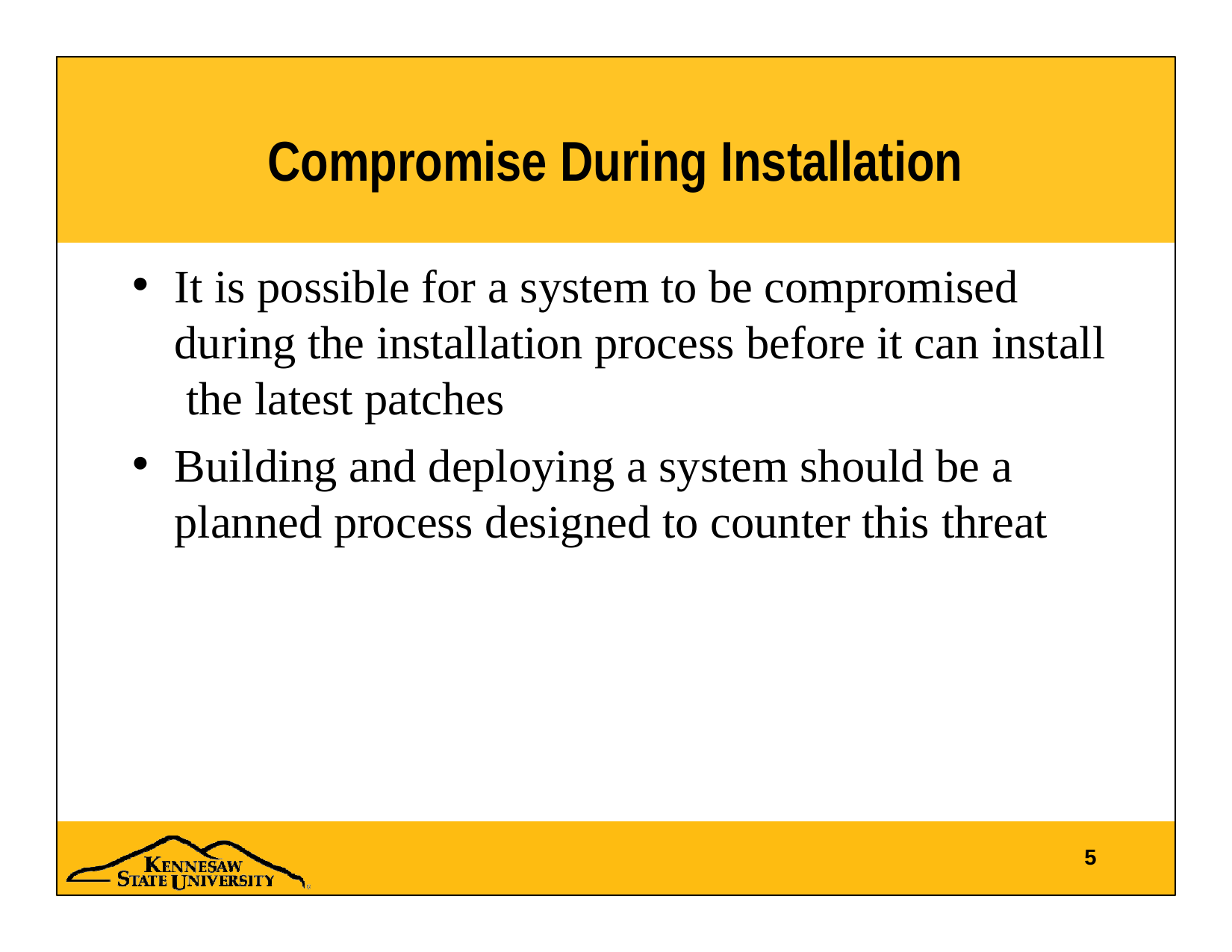

# Compromise During Installation
It is possible for a system to be compromised  during the installation process before it can install  the latest patches
Building and deploying a system should be a  planned process designed to counter this threat

5